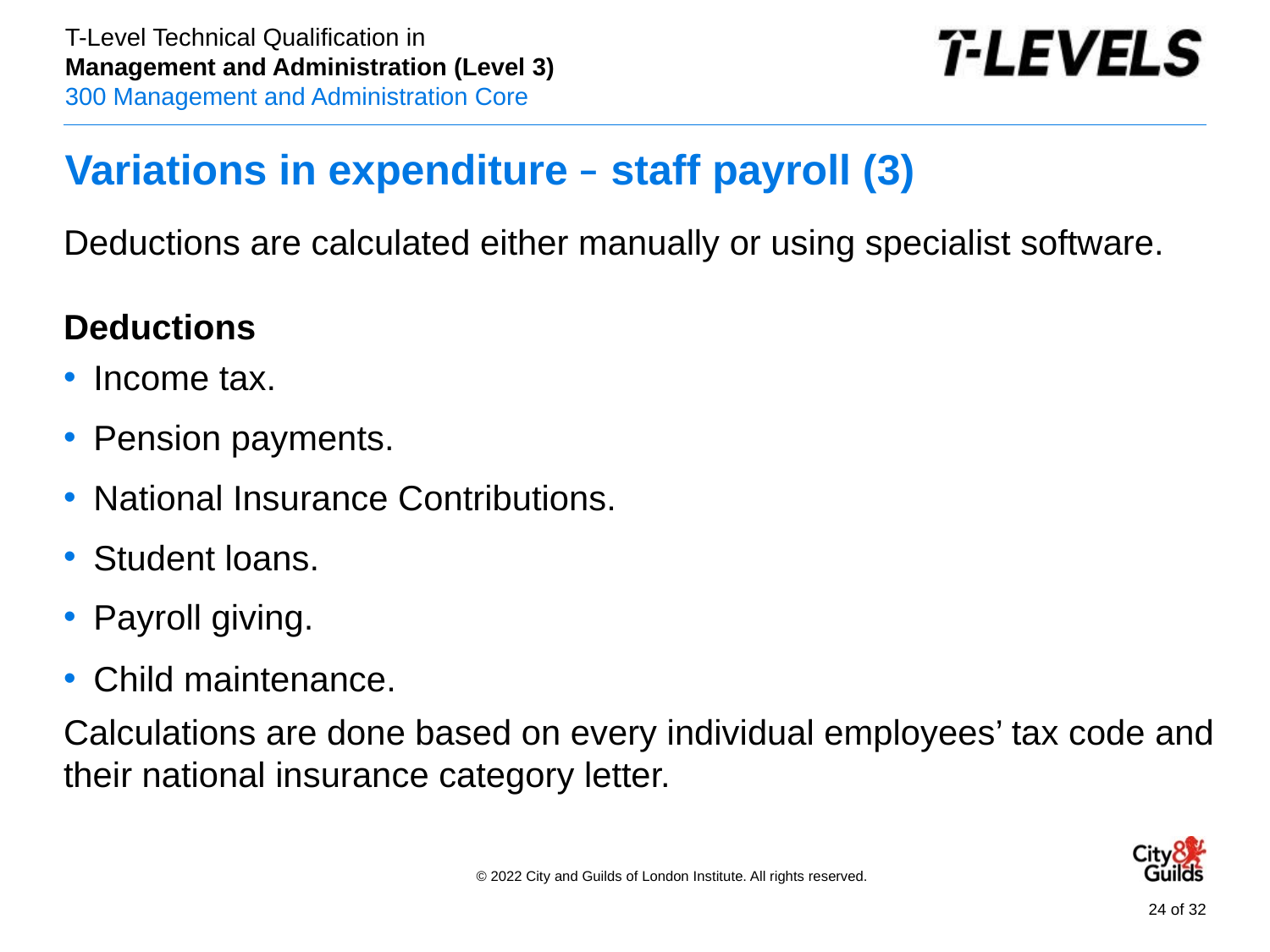

# Variations in expenditure – staff payroll (3)
Deductions are calculated either manually or using specialist software.

Deductions
Income tax.
Pension payments.
National Insurance Contributions.
Student loans.
Payroll giving.
Child maintenance.
Calculations are done based on every individual employees’ tax code and their national insurance category letter.